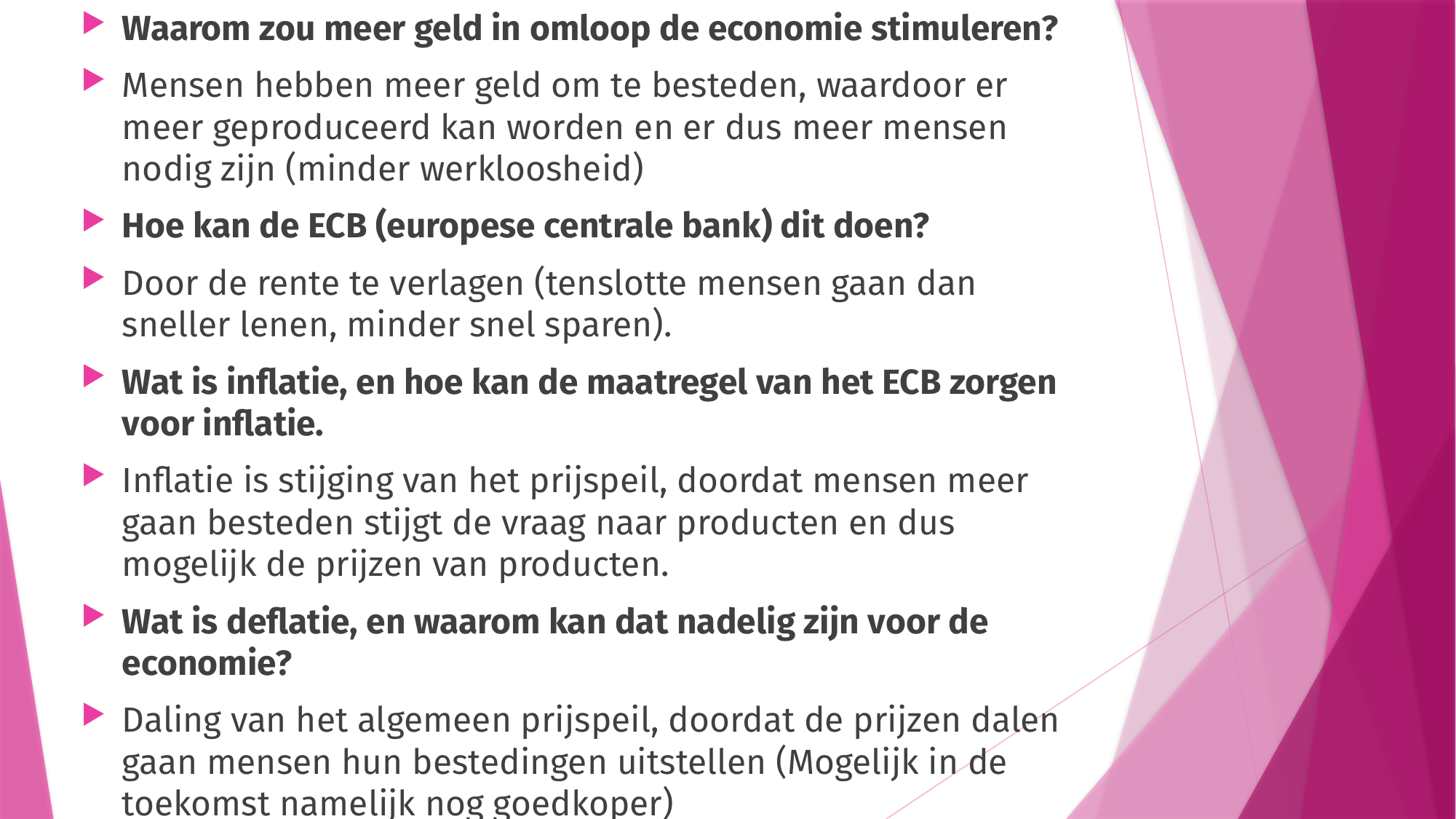

Waarom zou meer geld in omloop de economie stimuleren?
Mensen hebben meer geld om te besteden, waardoor er meer geproduceerd kan worden en er dus meer mensen nodig zijn (minder werkloosheid)
Hoe kan de ECB (europese centrale bank) dit doen?
Door de rente te verlagen (tenslotte mensen gaan dan sneller lenen, minder snel sparen).
Wat is inflatie, en hoe kan de maatregel van het ECB zorgen voor inflatie.
Inflatie is stijging van het prijspeil, doordat mensen meer gaan besteden stijgt de vraag naar producten en dus mogelijk de prijzen van producten.
Wat is deflatie, en waarom kan dat nadelig zijn voor de economie?
Daling van het algemeen prijspeil, doordat de prijzen dalen gaan mensen hun bestedingen uitstellen (Mogelijk in de toekomst namelijk nog goedkoper)